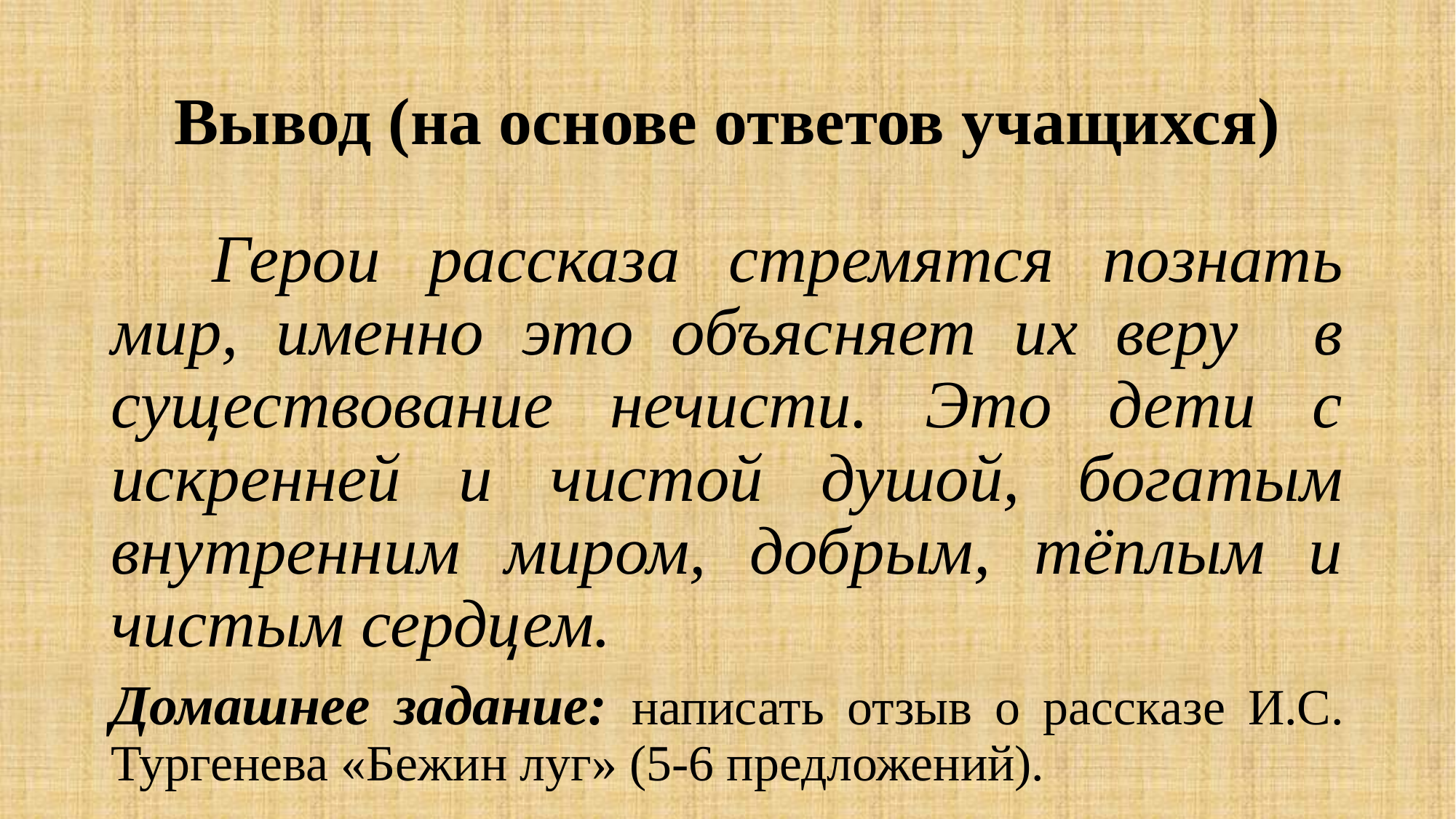

# Вывод (на основе ответов учащихся)
	Герои рассказа стремятся познать мир, именно это объясняет их веру  в существование нечисти. Это дети с искренней и чистой душой, богатым внутренним миром, добрым, тёплым и чистым сердцем.
Домашнее задание: написать отзыв о рассказе И.С. Тургенева «Бежин луг» (5-6 предложений).